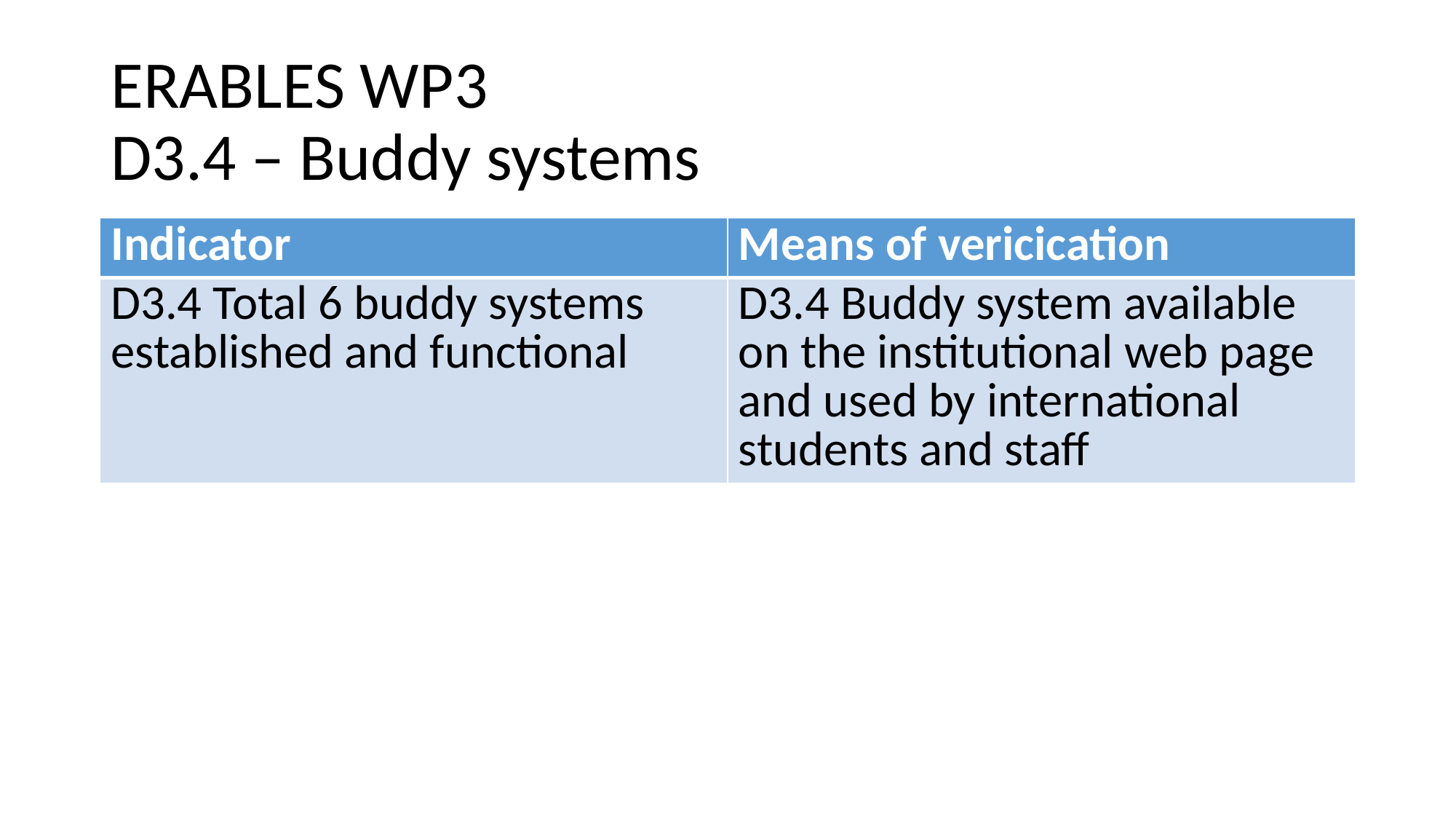

# ERABLES WP3 D3.4 – Buddy systems
| Indicator | Means of vericication |
| --- | --- |
| D3.4 Total 6 buddy systems established and functional | D3.4 Buddy system available on the institutional web page and used by international students and staff |